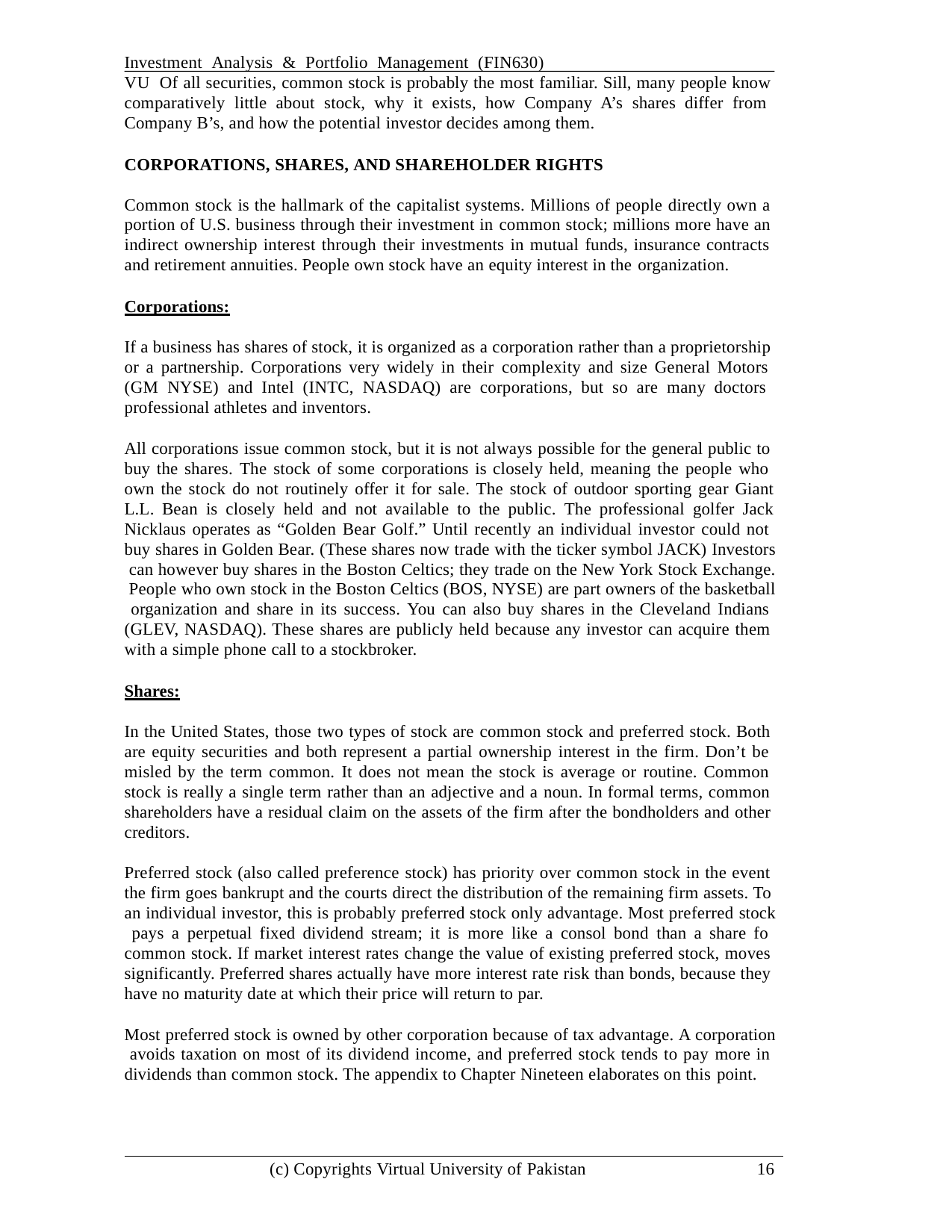

Investment Analysis & Portfolio Management (FIN630)	VU  Of all securities, common stock is probably the most familiar. Sill, many people know  comparatively little about stock, why it exists, how Company A’s shares differ from  Company B’s, and how the potential investor decides among them.

CORPORATIONS, SHARES, AND SHAREHOLDER RIGHTS

Common stock is the hallmark of the capitalist systems. Millions of people directly own a  portion of U.S. business through their investment in common stock; millions more have an  indirect ownership interest through their investments in mutual funds, insurance contracts  and retirement annuities. People own stock have an equity interest in the organization.

Corporations:

If a business has shares of stock, it is organized as a corporation rather than a proprietorship  or a partnership. Corporations very widely in their complexity and size General Motors  (GM NYSE) and Intel (INTC, NASDAQ) are corporations, but so are many doctors  professional athletes and inventors.

All corporations issue common stock, but it is not always possible for the general public to  buy the shares. The stock of some corporations is closely held, meaning the people who  own the stock do not routinely offer it for sale. The stock of outdoor sporting gear Giant
L.L. Bean is closely held and not available to the public. The professional golfer Jack
Nicklaus operates as “Golden Bear Golf.” Until recently an individual investor could not  buy shares in Golden Bear. (These shares now trade with the ticker symbol JACK) Investors  can however buy shares in the Boston Celtics; they trade on the New York Stock Exchange.  People who own stock in the Boston Celtics (BOS, NYSE) are part owners of the basketball  organization and share in its success. You can also buy shares in the Cleveland Indians  (GLEV, NASDAQ). These shares are publicly held because any investor can acquire them  with a simple phone call to a stockbroker.

Shares:

In the United States, those two types of stock are common stock and preferred stock. Both  are equity securities and both represent a partial ownership interest in the firm. Don’t be  misled by the term common. It does not mean the stock is average or routine. Common  stock is really a single term rather than an adjective and a noun. In formal terms, common  shareholders have a residual claim on the assets of the firm after the bondholders and other  creditors.

Preferred stock (also called preference stock) has priority over common stock in the event  the firm goes bankrupt and the courts direct the distribution of the remaining firm assets. To  an individual investor, this is probably preferred stock only advantage. Most preferred stock  pays a perpetual fixed dividend stream; it is more like a consol bond than a share fo  common stock. If market interest rates change the value of existing preferred stock, moves  significantly. Preferred shares actually have more interest rate risk than bonds, because they  have no maturity date at which their price will return to par.

Most preferred stock is owned by other corporation because of tax advantage. A corporation  avoids taxation on most of its dividend income, and preferred stock tends to pay more in  dividends than common stock. The appendix to Chapter Nineteen elaborates on this point.

(c) Copyrights Virtual University of Pakistan
16